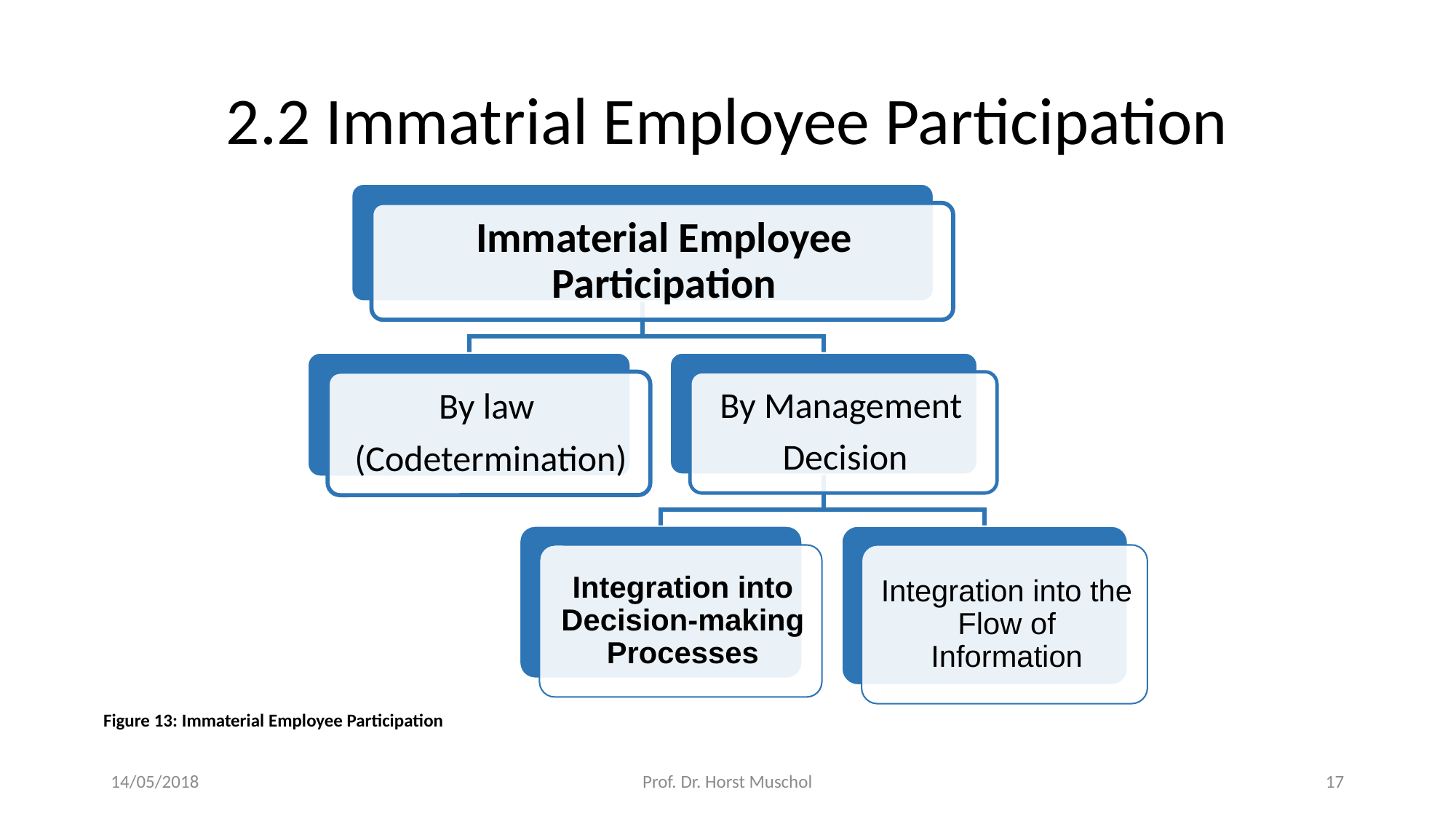

# 2.2 Immatrial Employee Participation
Immaterial Employee Participation
By law
(Codetermination)
By Management
Decision
Integration into Decision-making Processes
Integration into the Flow of Information
Figure 13: Immaterial Employee Participation
14/05/2018
Prof. Dr. Horst Muschol
17